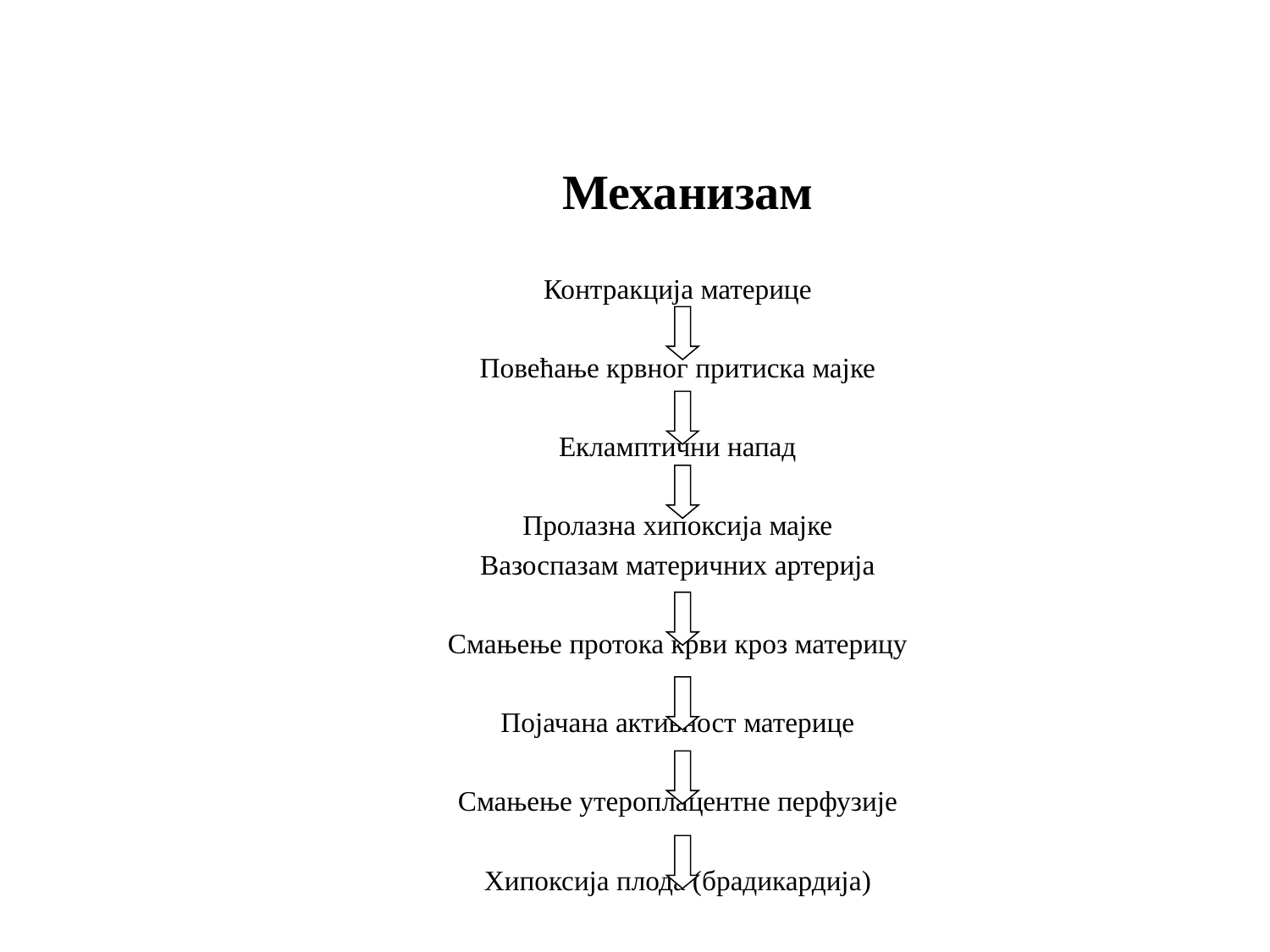

# Механизам
Контракција материце

Повећање крвног притиска мајке

Екламптични напад

Пролазна хипоксија мајке
Вазоспазам материчних артерија

Смањење протока крви кроз материцу

Појачана активност материце

Смањење утероплацентне перфузије

Хипоксија плода (брадикардија)